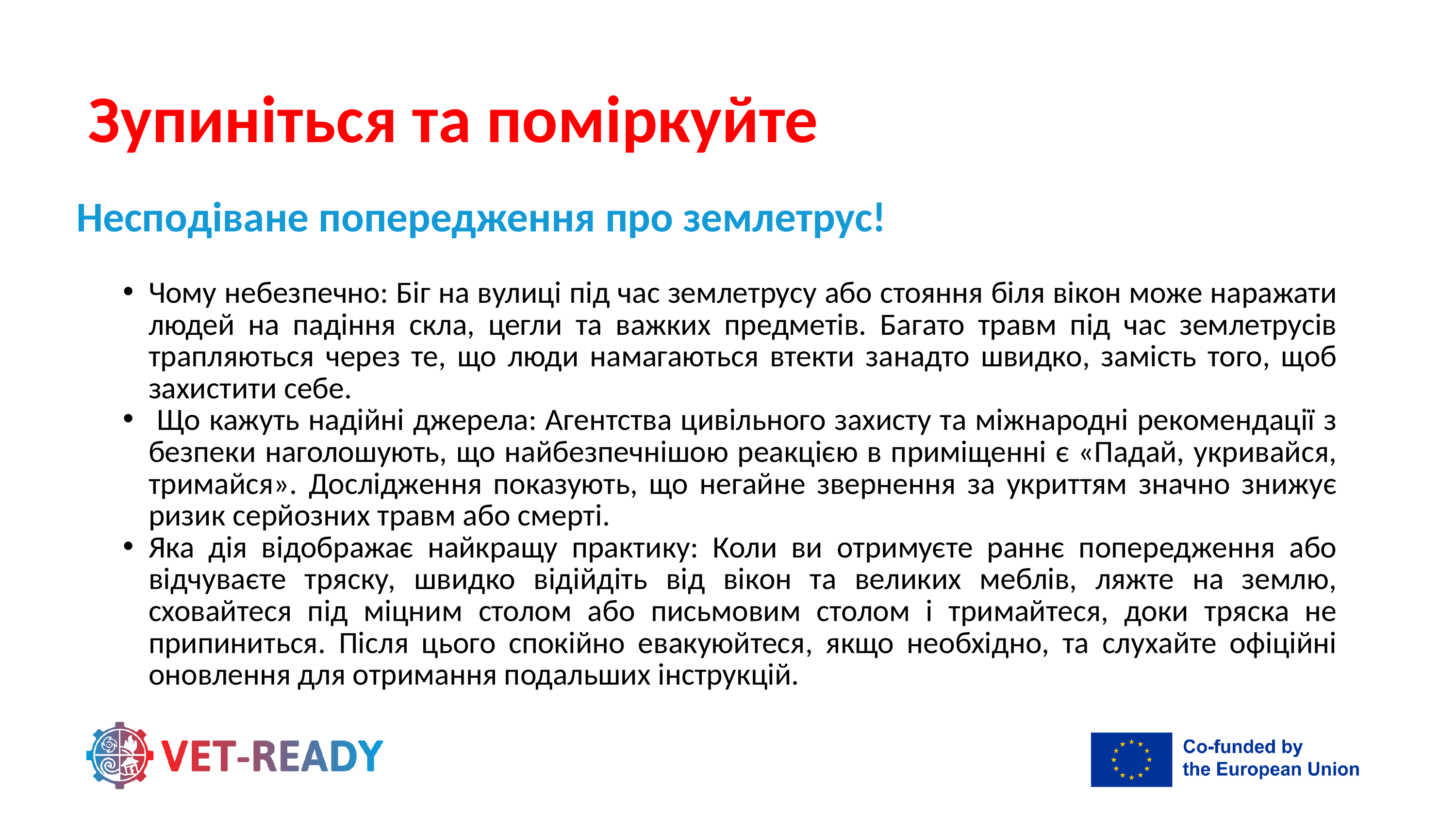

Зупиніться та поміркуйте

Несподіване попередження про землетрус!
Чому небезпечно: Біг на вулиці під час землетрусу або стояння біля вікон може наражати людей на падіння скла, цегли та важких предметів. Багато травм під час землетрусів трапляються через те, що люди намагаються втекти занадто швидко, замість того, щоб захистити себе.
 Що кажуть надійні джерела: Агентства цивільного захисту та міжнародні рекомендації з безпеки наголошують, що найбезпечнішою реакцією в приміщенні є «Падай, укривайся, тримайся». Дослідження показують, що негайне звернення за укриттям значно знижує ризик серйозних травм або смерті.
Яка дія відображає найкращу практику: Коли ви отримуєте раннє попередження або відчуваєте тряску, швидко відійдіть від вікон та великих меблів, ляжте на землю, сховайтеся під міцним столом або письмовим столом і тримайтеся, доки тряска не припиниться. Після цього спокійно евакуюйтеся, якщо необхідно, та слухайте офіційні оновлення для отримання подальших інструкцій.